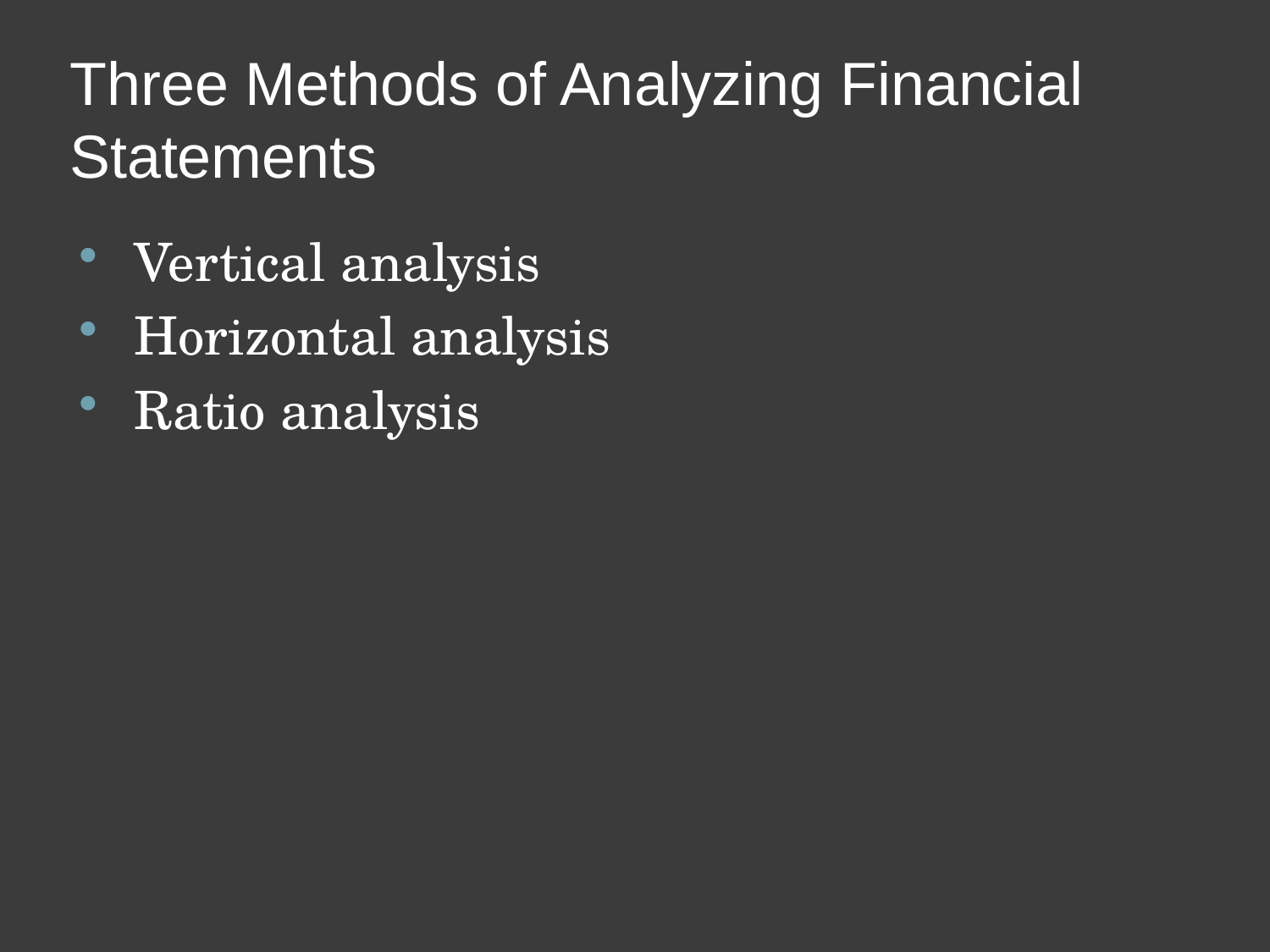

# Three Methods of Analyzing Financial Statements
Vertical analysis
Horizontal analysis
Ratio analysis